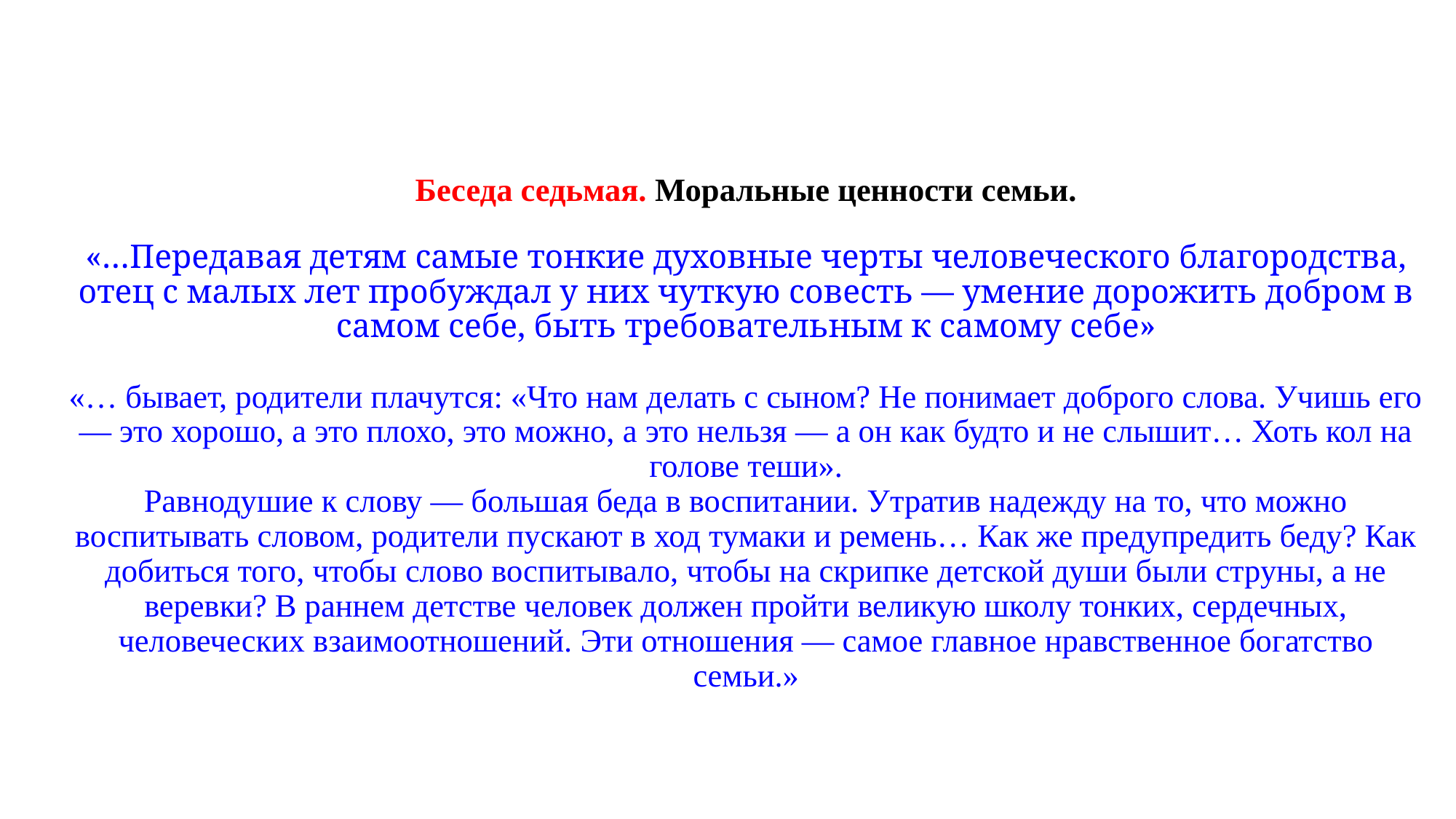

# Беседа седьмая. Моральные ценности семьи. «…Передавая детям самые тонкие духовные черты человеческого благородства, отец с малых лет пробуждал у них чуткую совесть — умение дорожить добром в самом себе, быть требовательным к самому себе» «… бывает, родители плачутся: «Что нам делать с сыном? Не понимает доброго слова. Учишь его — это хорошо, а это плохо, это можно, а это нельзя — а он как будто и не слышит… Хоть кол на голове теши». Равнодушие к слову — большая беда в воспитании. Утратив надежду на то, что можно воспитывать словом, родители пускают в ход тумаки и ремень… Как же предупредить беду? Как добиться того, чтобы слово воспитывало, чтобы на скрипке детской души были струны, а не веревки? В раннем детстве человек должен пройти великую школу тонких, сердечных, человеческих взаимоотношений. Эти отношения — самое главное нравственное богатство семьи.»